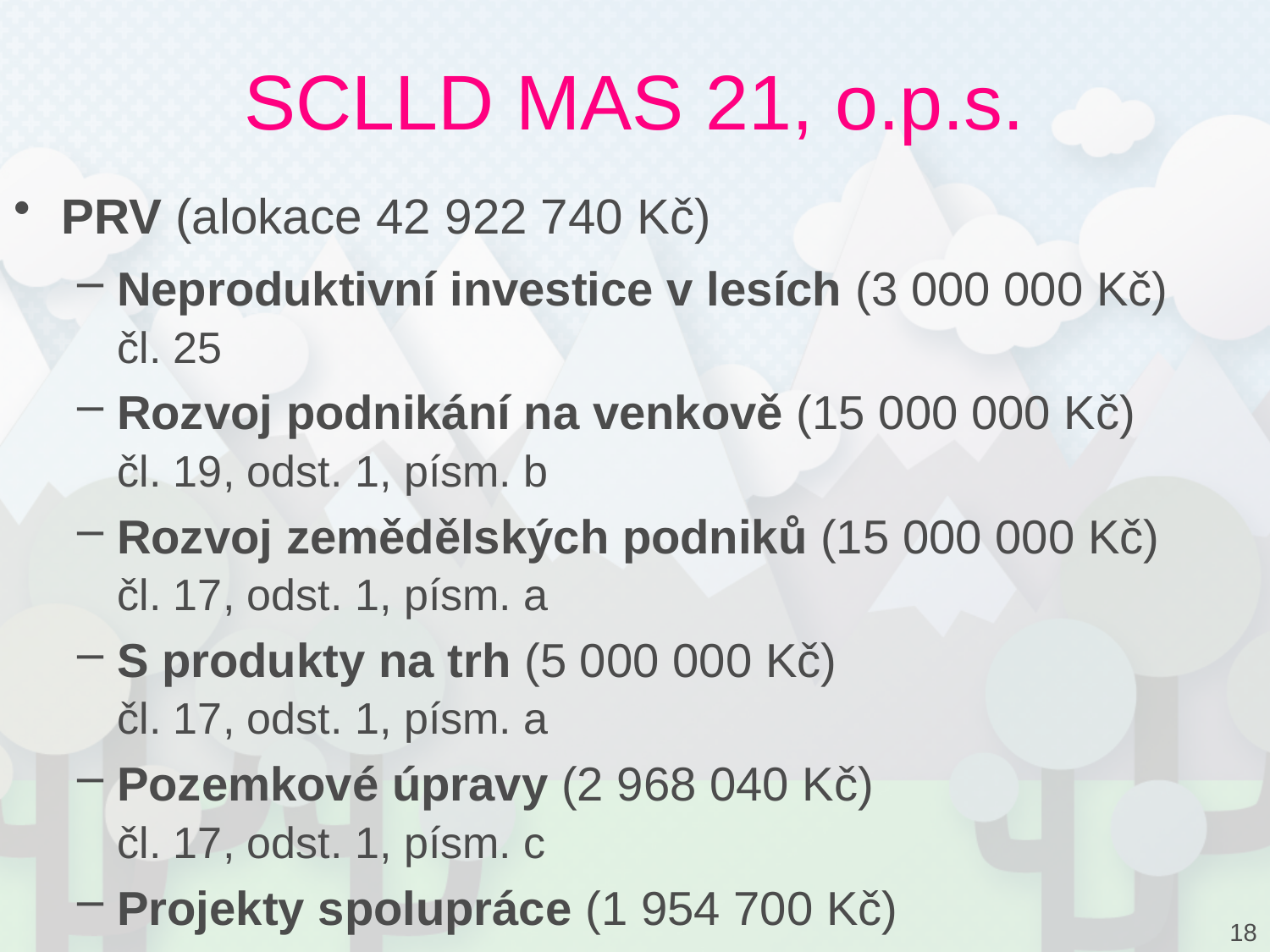

# SCLLD MAS 21, o.p.s.

PRV (alokace 42 922 740 Kč)
Neproduktivní investice v lesích (3 000 000 Kč)
   čl. 25
Rozvoj podnikání na venkově (15 000 000 Kč)
   čl. 19, odst. 1, písm. b
Rozvoj zemědělských podniků (15 000 000 Kč)
   čl. 17, odst. 1, písm. a
S produkty na trh (5 000 000 Kč)
   čl. 17, odst. 1, písm. a
Pozemkové úpravy (2 968 040 Kč)
   čl. 17, odst. 1, písm. c
Projekty spolupráce (1 954 700 Kč)

18